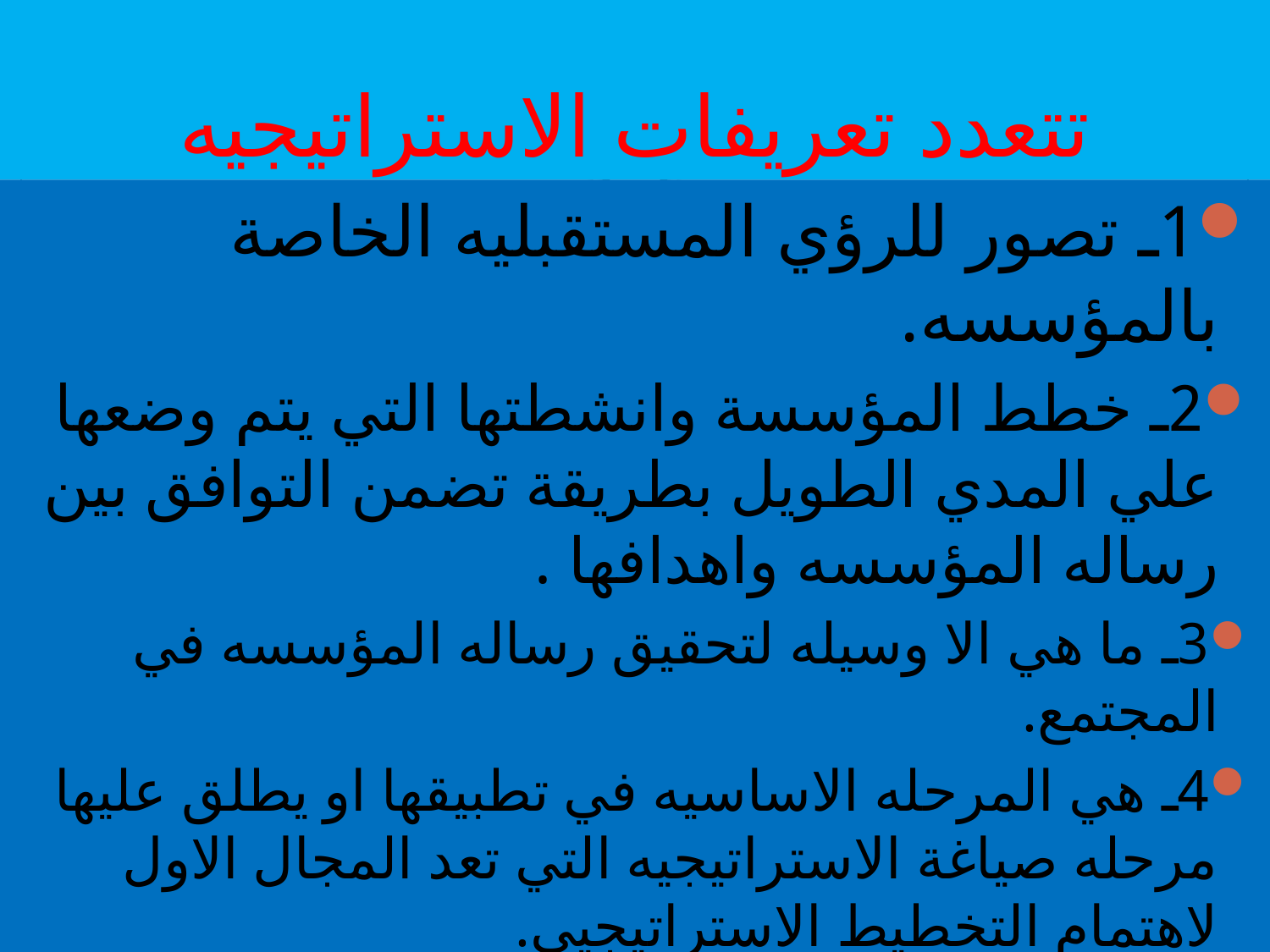

# تتعدد تعريفات الاستراتيجيه
1ـ تصور للرؤي المستقبليه الخاصة بالمؤسسه.
2ـ خطط المؤسسة وانشطتها التي يتم وضعها علي المدي الطويل بطريقة تضمن التوافق بين رساله المؤسسه واهدافها .
3ـ ما هي الا وسيله لتحقيق رساله المؤسسه في المجتمع.
4ـ هي المرحله الاساسيه في تطبيقها او يطلق عليها مرحله صياغة الاستراتيجيه التي تعد المجال الاول لاهتمام التخطيط الاستراتيجيي.
الادارة الاستراتيجية تساوي التفكير الاستراتيجيي\التخطيط الاستراتيجيي :تنفيذ الاستراتيجييه.